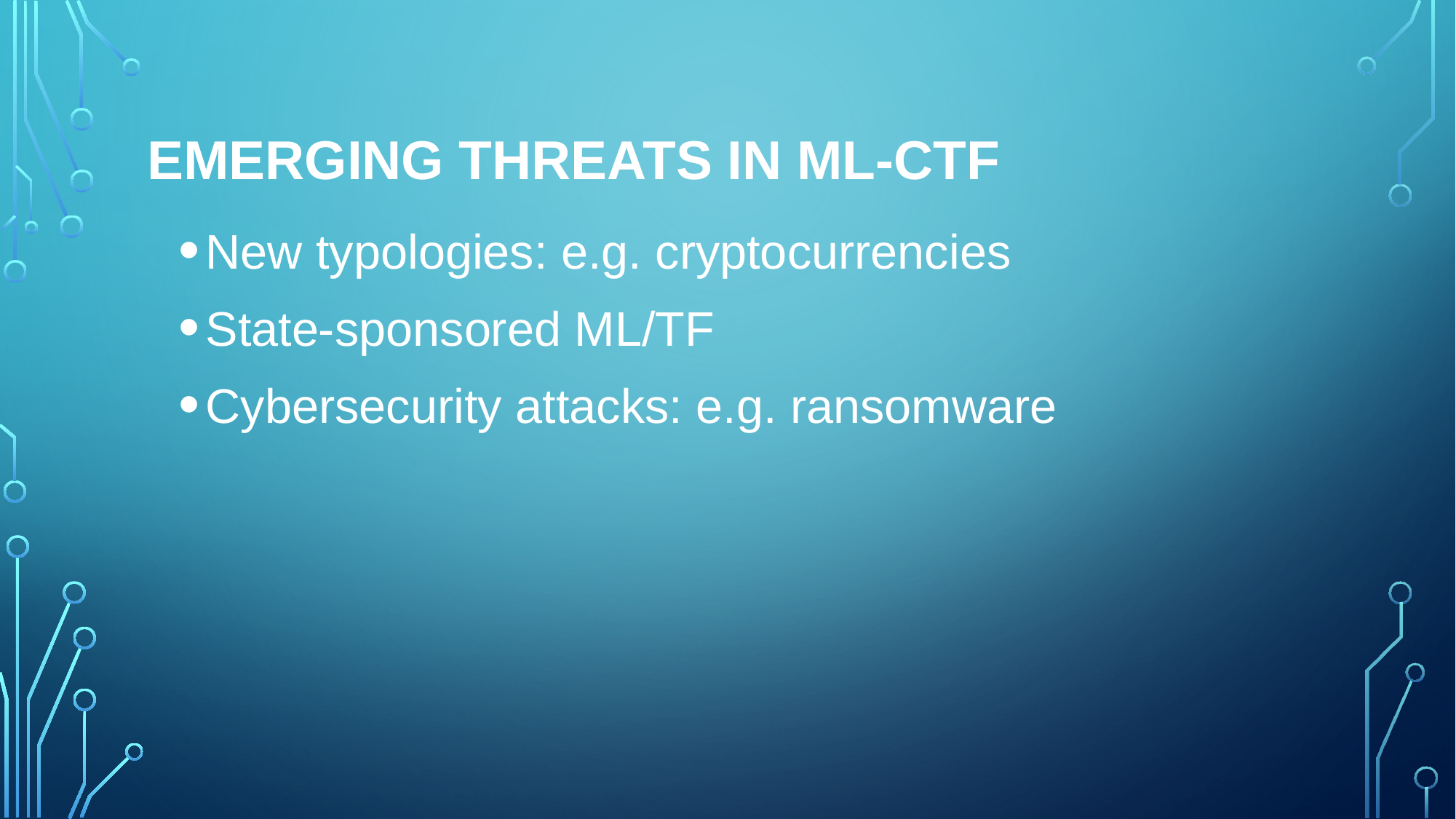

# EMERGING THREATS IN ML-CTF
New typologies: e.g. cryptocurrencies
State-sponsored ML/TF
Cybersecurity attacks: e.g. ransomware